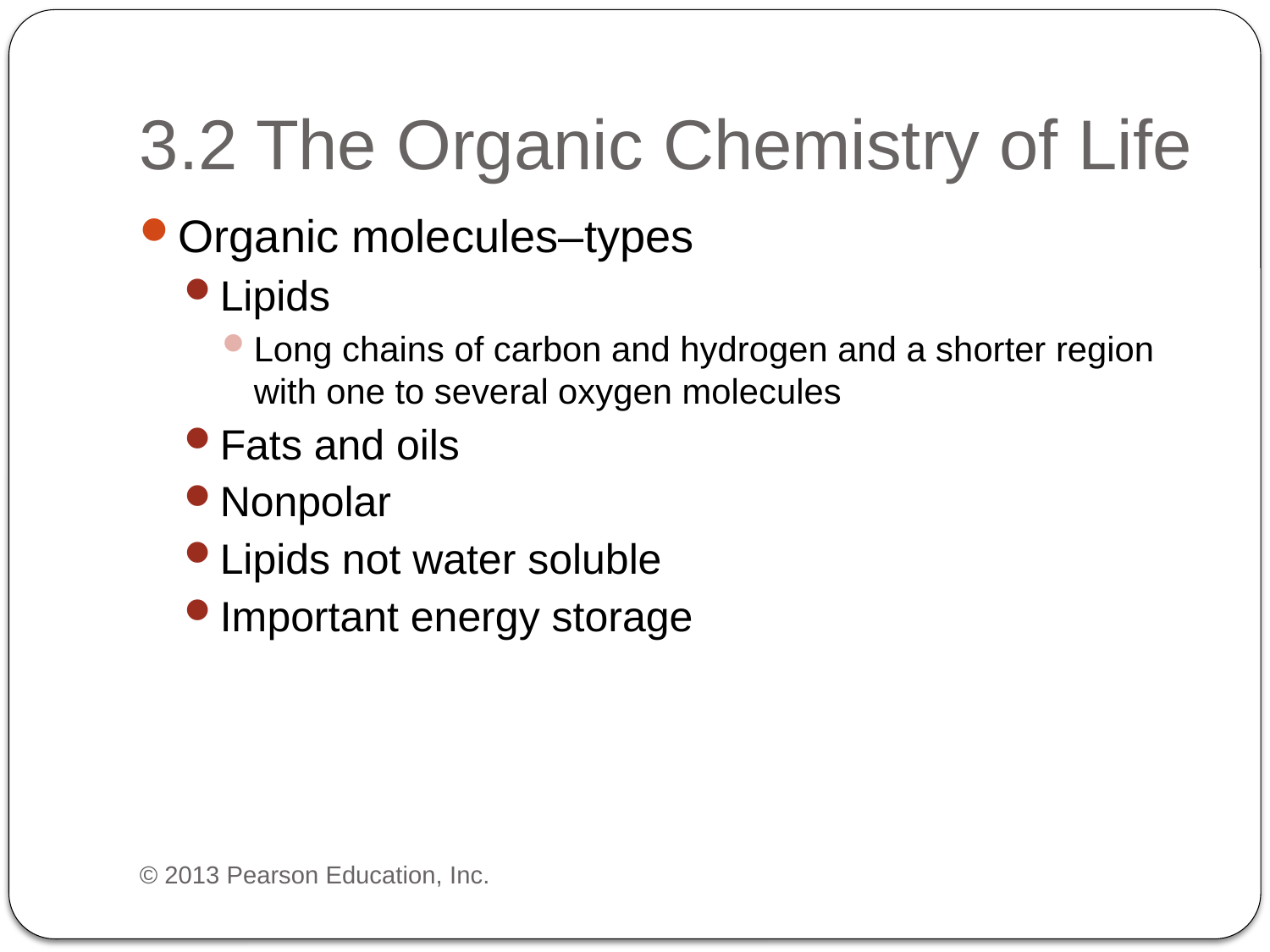

# 3.2 The Organic Chemistry of Life
Organic molecules–types
Lipids
Long chains of carbon and hydrogen and a shorter region with one to several oxygen molecules
Fats and oils
Nonpolar
Lipids not water soluble
Important energy storage
© 2013 Pearson Education, Inc.